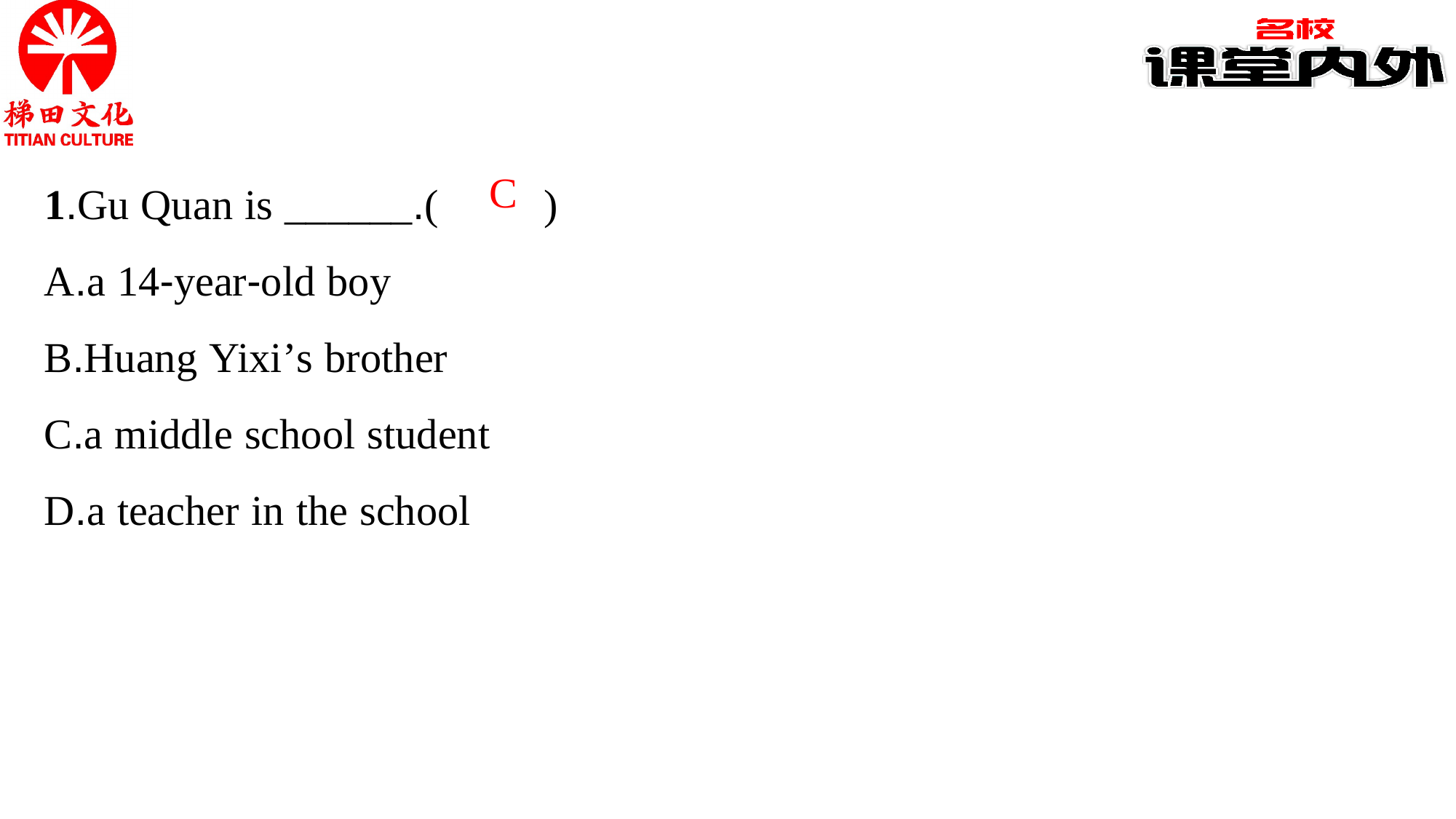

1.Gu Quan is ______.(　　)
A.a 14-year-old boy
B.Huang Yixi’s brother
C.a middle school student
D.a teacher in the school
C